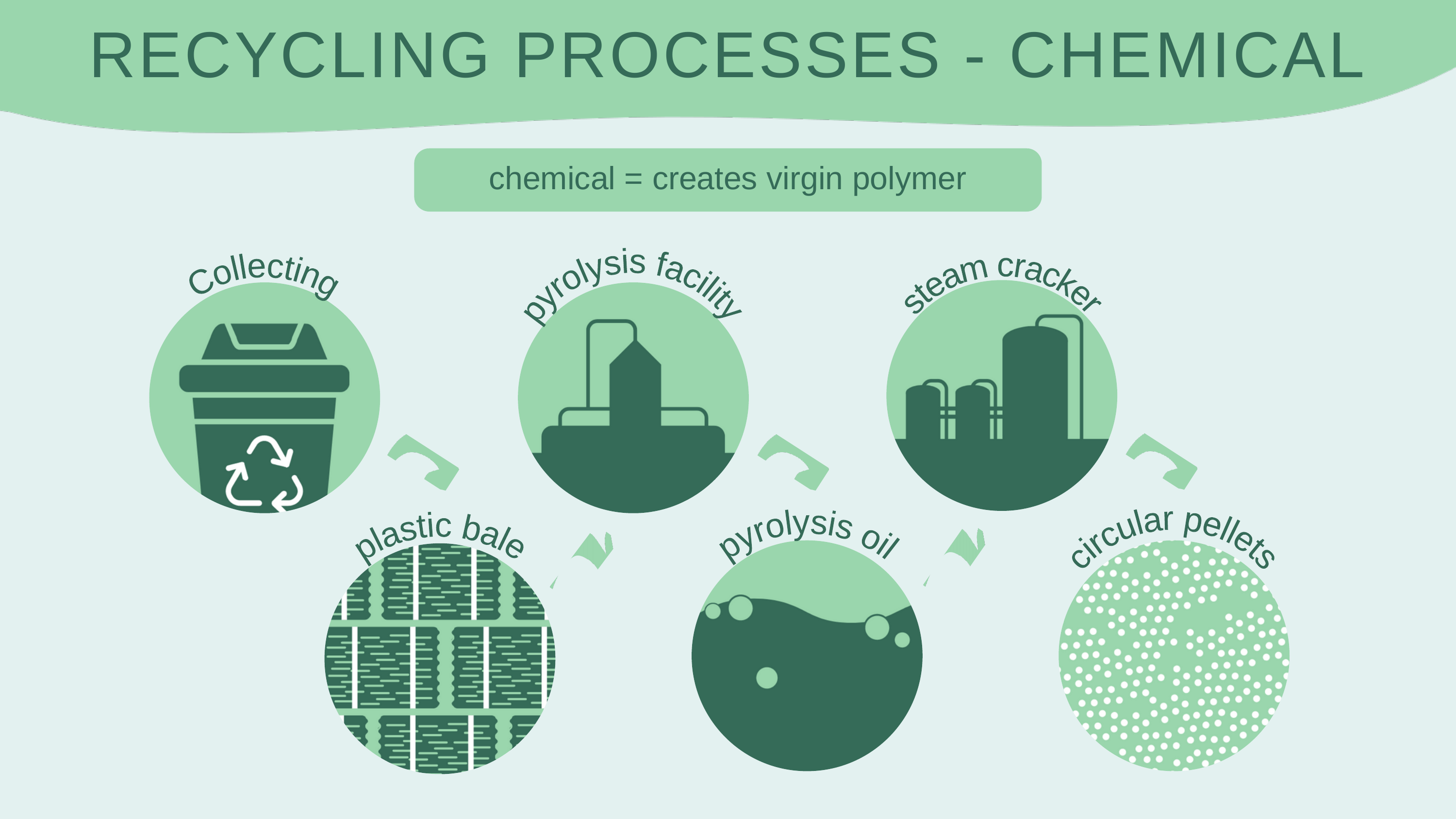

RECYCLING PROCESSES - CHEMICAL

chemical = creates virgin polymer
pyrolysis facility
steam cracker
Collecting

circular pellets
pyrolysis oil
plastic bale